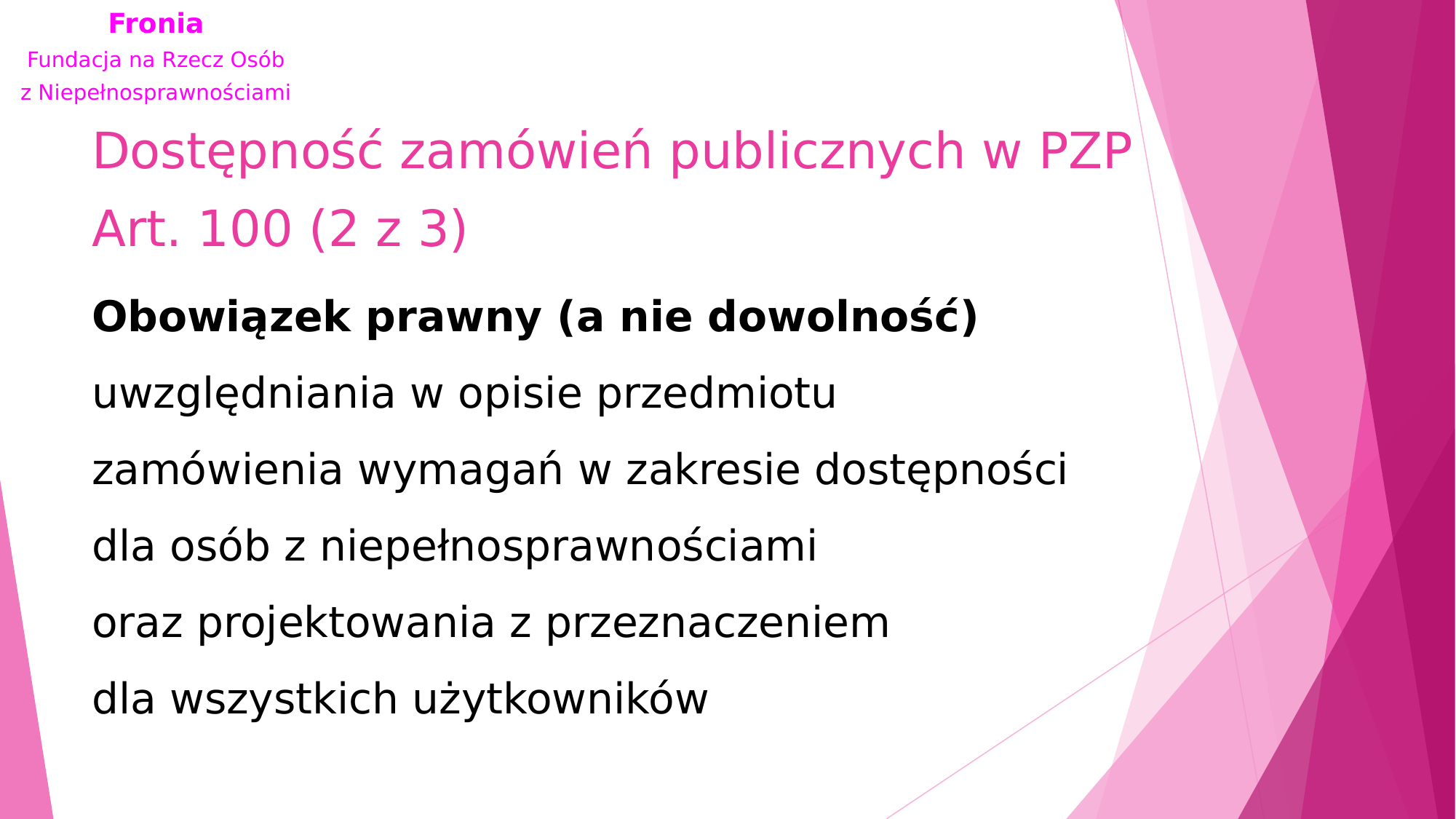

# Dostępność zamówień publicznych w PZP Art. 100 (2 z 3)
Obowiązek prawny (a nie dowolność) uwzględniania w opisie przedmiotu zamówienia wymagań w zakresie dostępności dla osób z niepełnosprawnościami oraz projektowania z przeznaczeniem dla wszystkich użytkowników